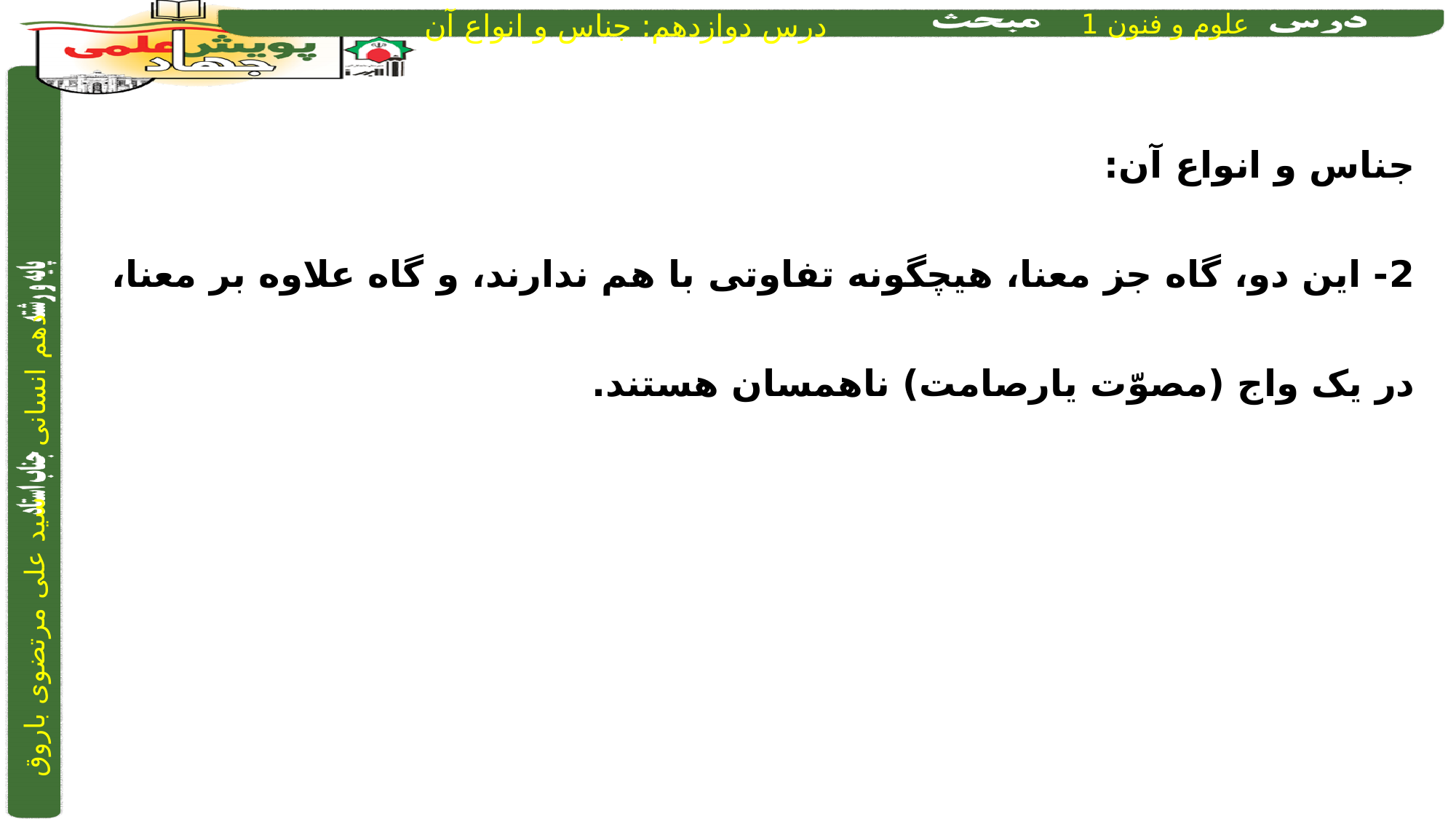

جناس و انواع آن:
2- این دو، گاه جز معنا، هیچگونه تفاوتی با هم ندارند، و گاه علاوه بر معنا، در یک واج (مصوّت یارصامت) ناهمسان هستند.